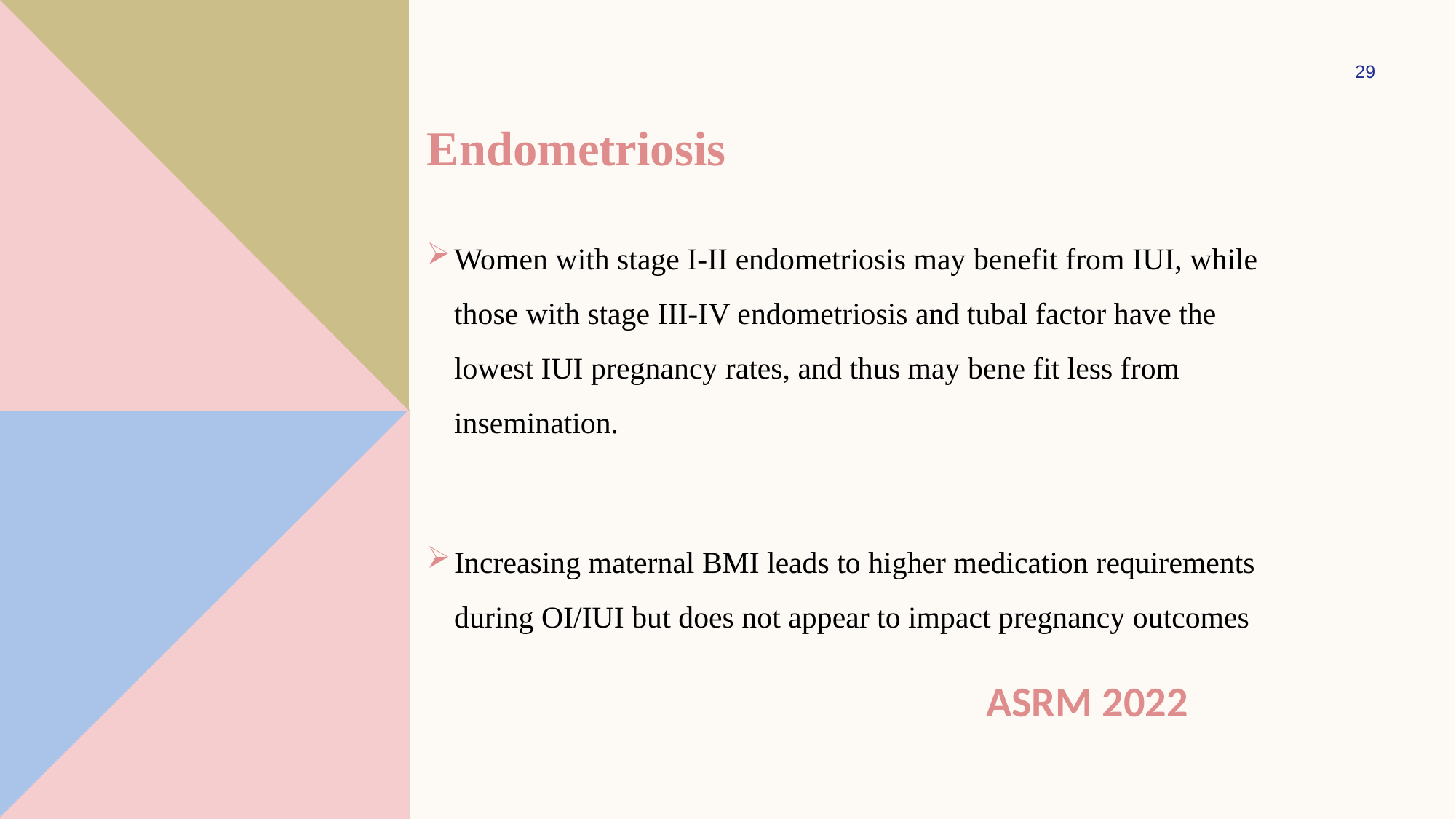

29
# Endometriosis
Women with stage I-II endometriosis may benefit from IUI, while
those with stage III-IV endometriosis and tubal factor have the lowest IUI pregnancy rates, and thus may bene fit less from insemination.

Increasing maternal BMI leads to higher medication requirements during OI/IUI but does not appear to impact pregnancy outcomes
                                                          ASRM 2022